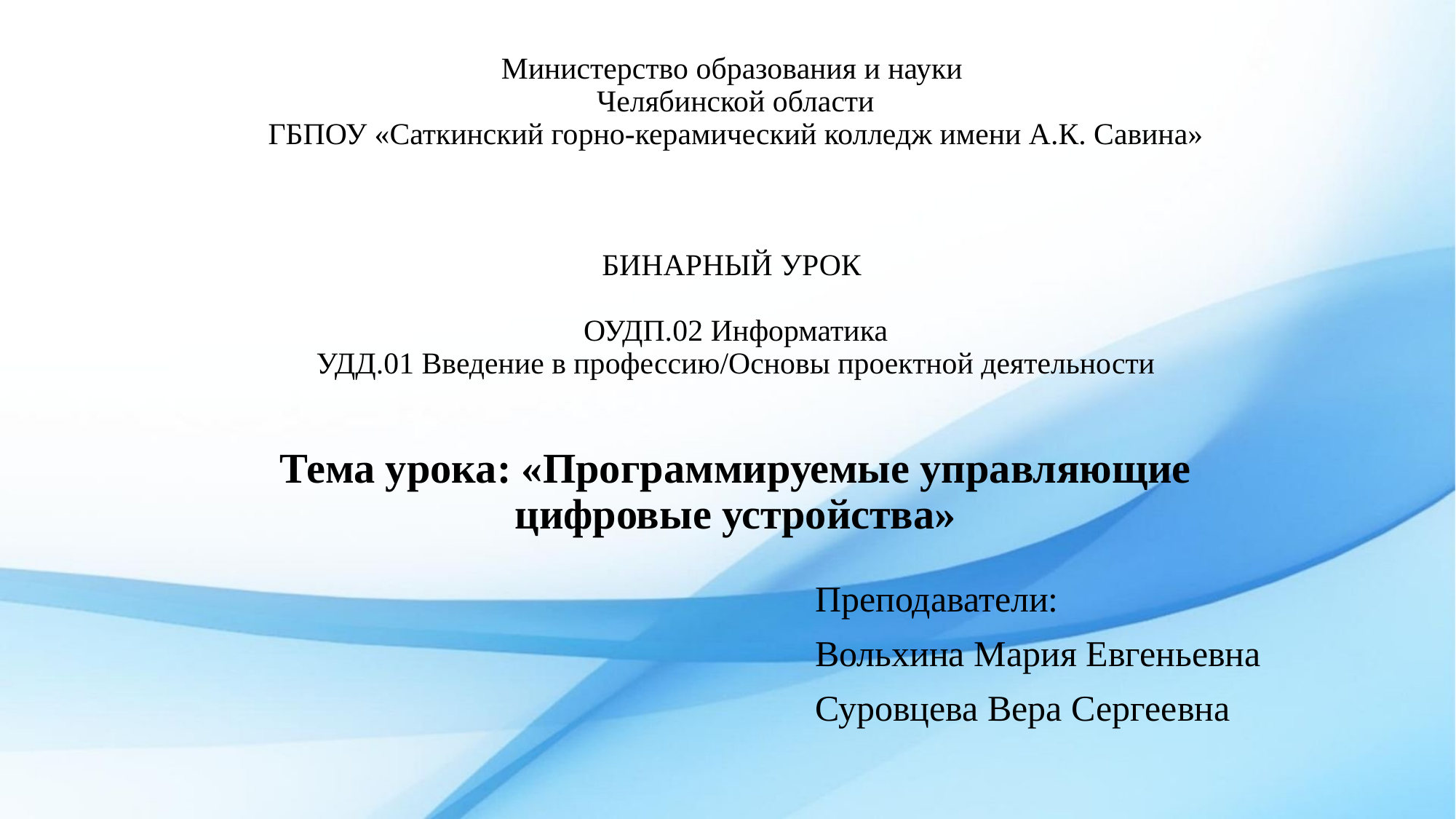

# Министерство образования и науки Челябинской области ГБПОУ «Саткинский горно-керамический колледж имени А.К. Савина» БИНАРНЫЙ УРОК ОУДП.02 Информатика УДД.01 Введение в профессию/Основы проектной деятельности Тема урока: «Программируемые управляющие цифровые устройства»
Преподаватели:
Вольхина Мария Евгеньевна
Суровцева Вера Сергеевна